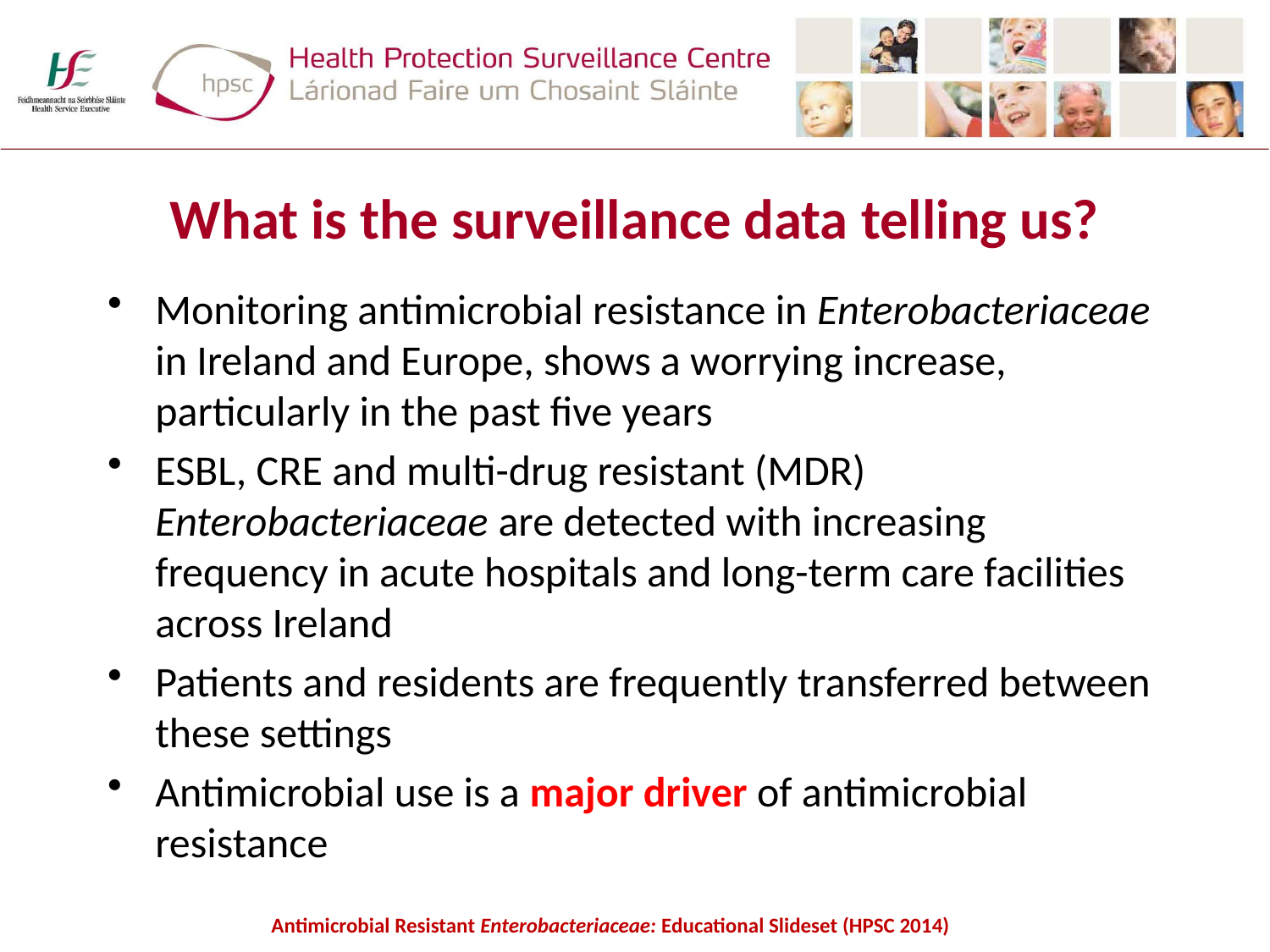

# What is the surveillance data telling us?
Monitoring antimicrobial resistance in Enterobacteriaceae in Ireland and Europe, shows a worrying increase, particularly in the past five years
ESBL, CRE and multi-drug resistant (MDR) Enterobacteriaceae are detected with increasing frequency in acute hospitals and long-term care facilities across Ireland
Patients and residents are frequently transferred between these settings
Antimicrobial use is a major driver of antimicrobial resistance
Antimicrobial Resistant Enterobacteriaceae: Educational Slideset (HPSC 2014)